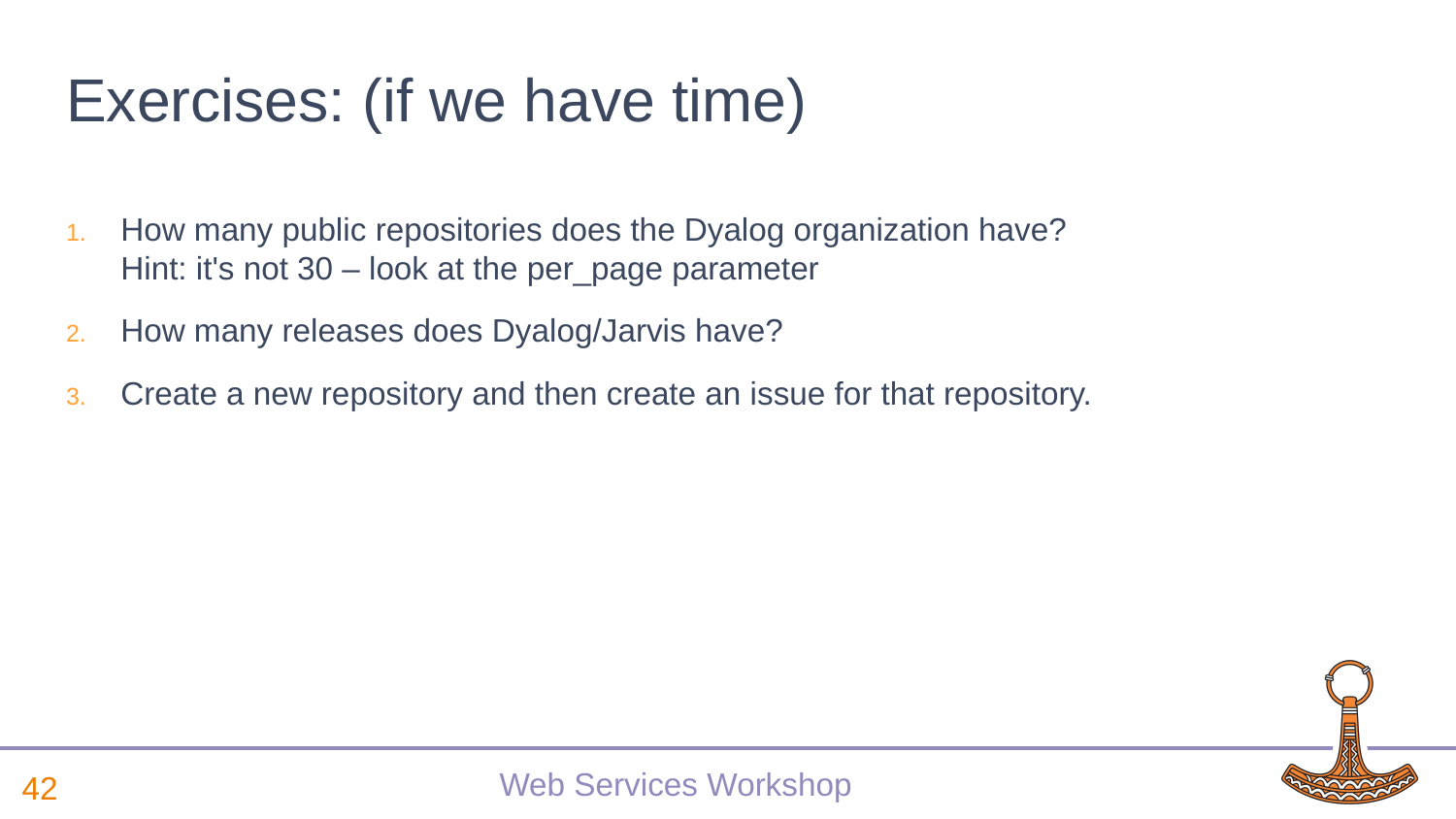

# Exercises: (if we have time)
How many public repositories does the Dyalog organization have?
Hint: it's not 30 – look at the per_page parameter
How many releases does Dyalog/Jarvis have?
Create a new repository and then create an issue for that repository.